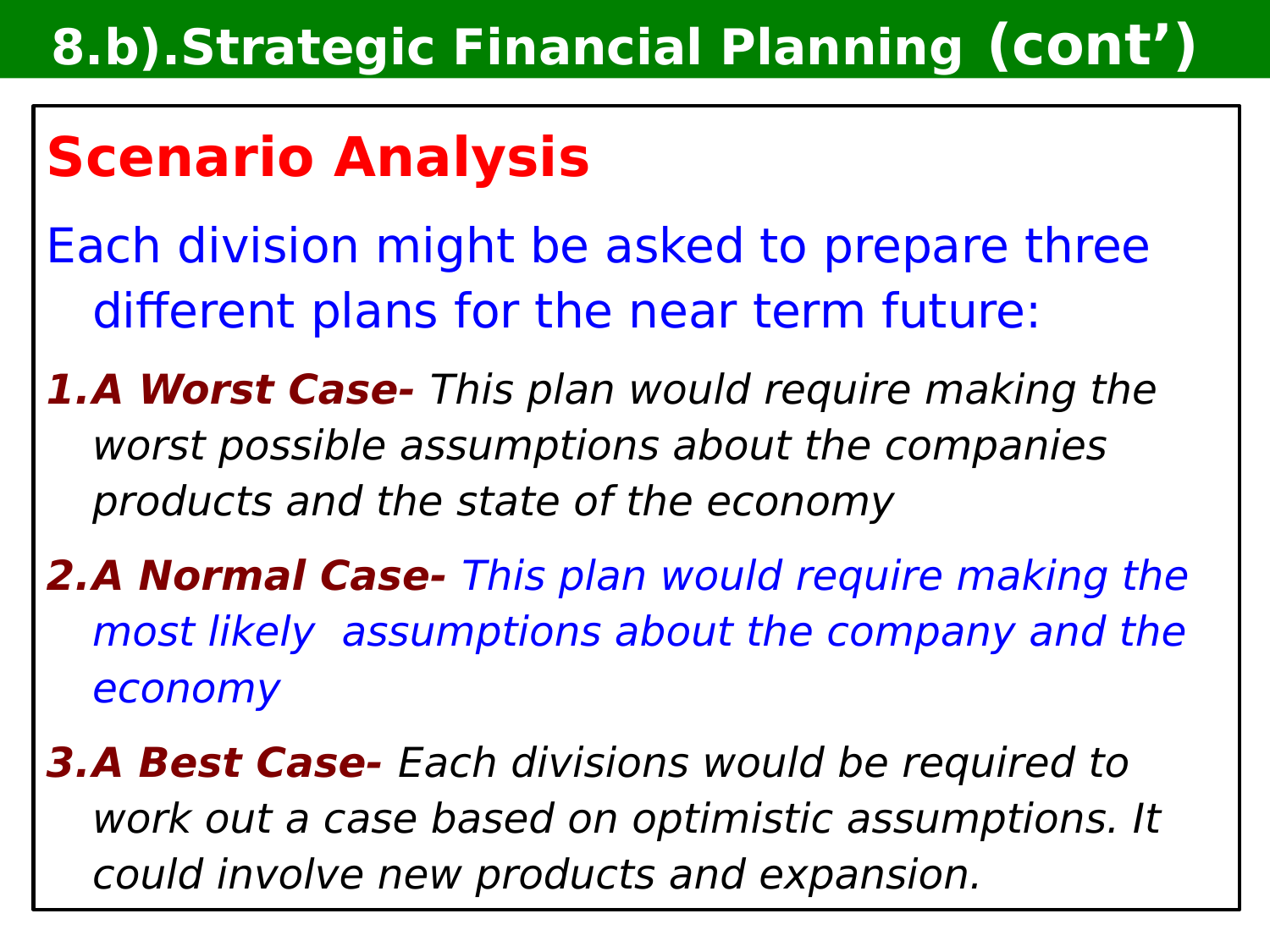

# 8.b).Strategic Financial Planning (cont’)
Scenario Analysis
Each division might be asked to prepare three different plans for the near term future:
A Worst Case- This plan would require making the worst possible assumptions about the companies products and the state of the economy
A Normal Case- This plan would require making the most likely  assumptions about the company and the economy
A Best Case- Each divisions would be required to work out a case based on optimistic assumptions. It could involve new products and expansion.